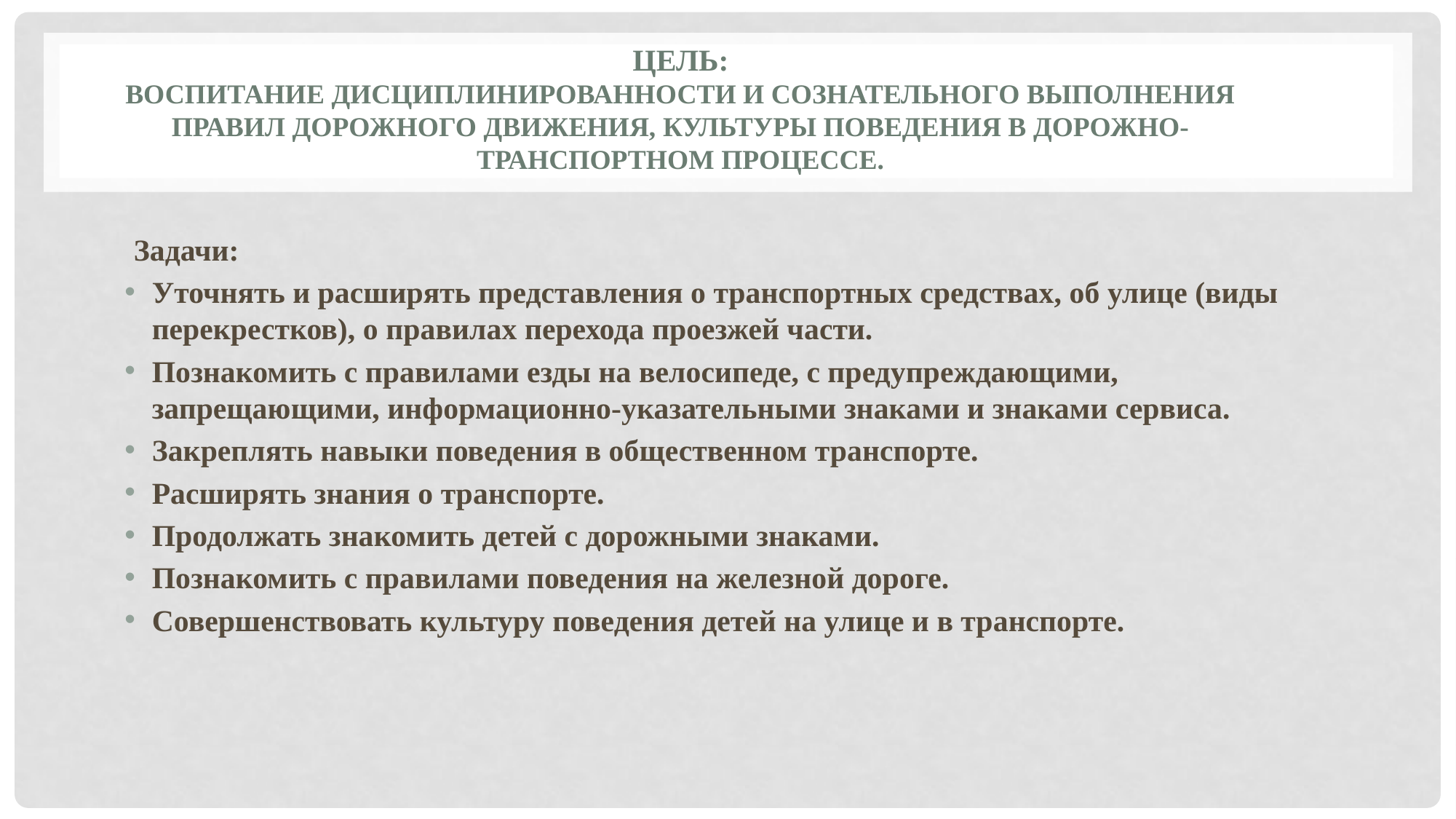

# Цель: Воспитание дисциплинированности и сознательного выполнения правил дорожного движения, культуры поведения в дорожно-транспортном процессе.
   Задачи:
Уточнять и расширять представления о транспортных средствах, об улице (виды перекрестков), о правилах перехода проезжей части.
Познакомить с правилами езды на велосипеде, с предупреждающими, запрещающими, информационно-указательными знаками и знаками сервиса.
Закреплять навыки поведения в общественном транспорте.
Расширять знания о транспорте.
Продолжать знакомить детей с дорожными знаками.
Познакомить с правилами поведения на железной дороге.
Совершенствовать культуру поведения детей на улице и в транспорте.